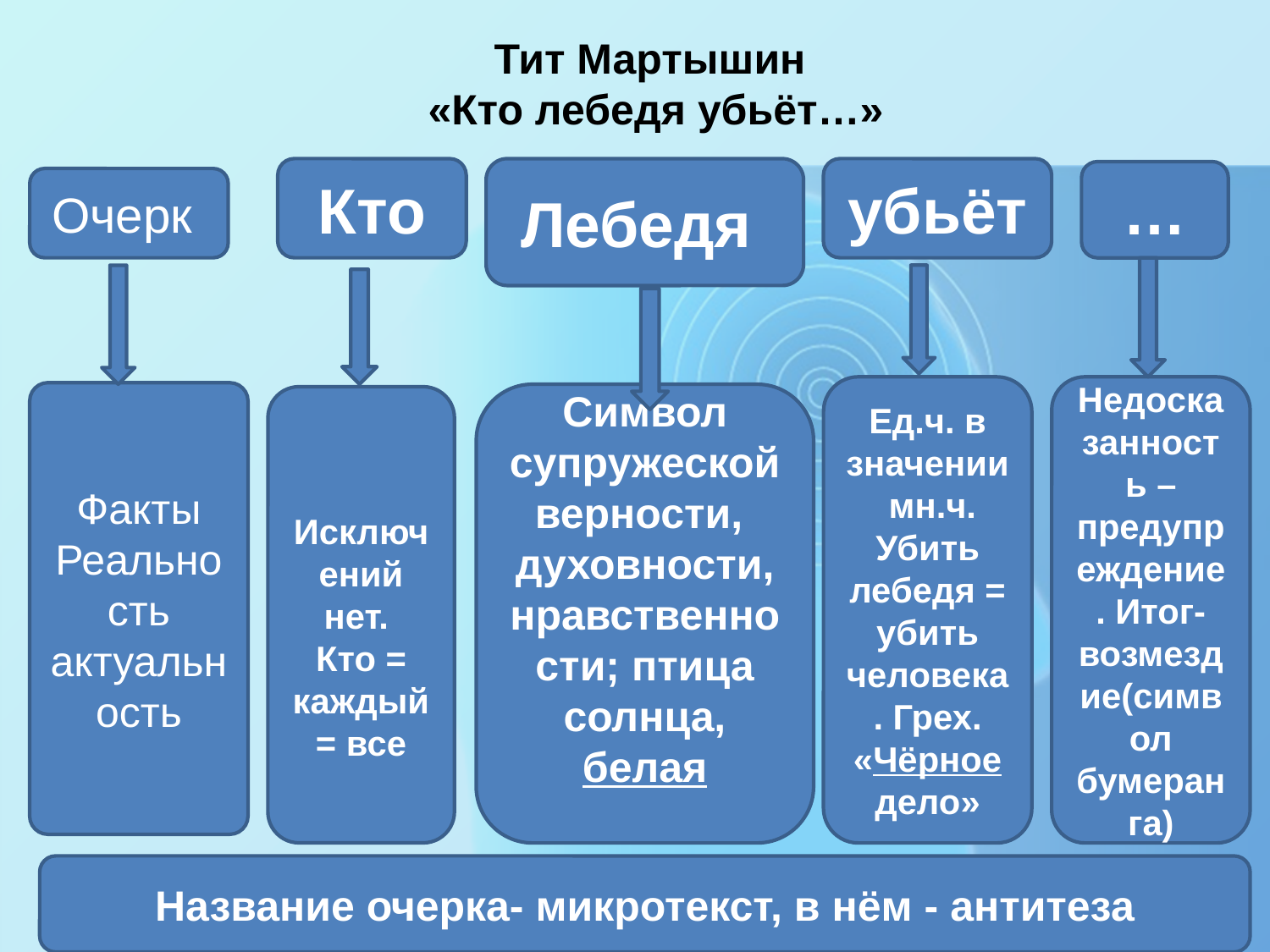

Тит Мартышин
 «Кто лебедя убьёт…»
Кто
Лебедя
убьёт
…
Очерк

Ед.ч. в значении  мн.ч.
Убить лебедя = убить человека. Грех.
«Чёрное дело»
Недосказанность – предупреждение. Итог-возмездие(символ бумеранга)
Факты
Реальность
актуальность
Символ супружеской верности,  духовности,
нравственности; птица солнца, белая

 Исключений нет.
Кто =
каждый= все
Название очерка- микротекст, в нём - антитеза